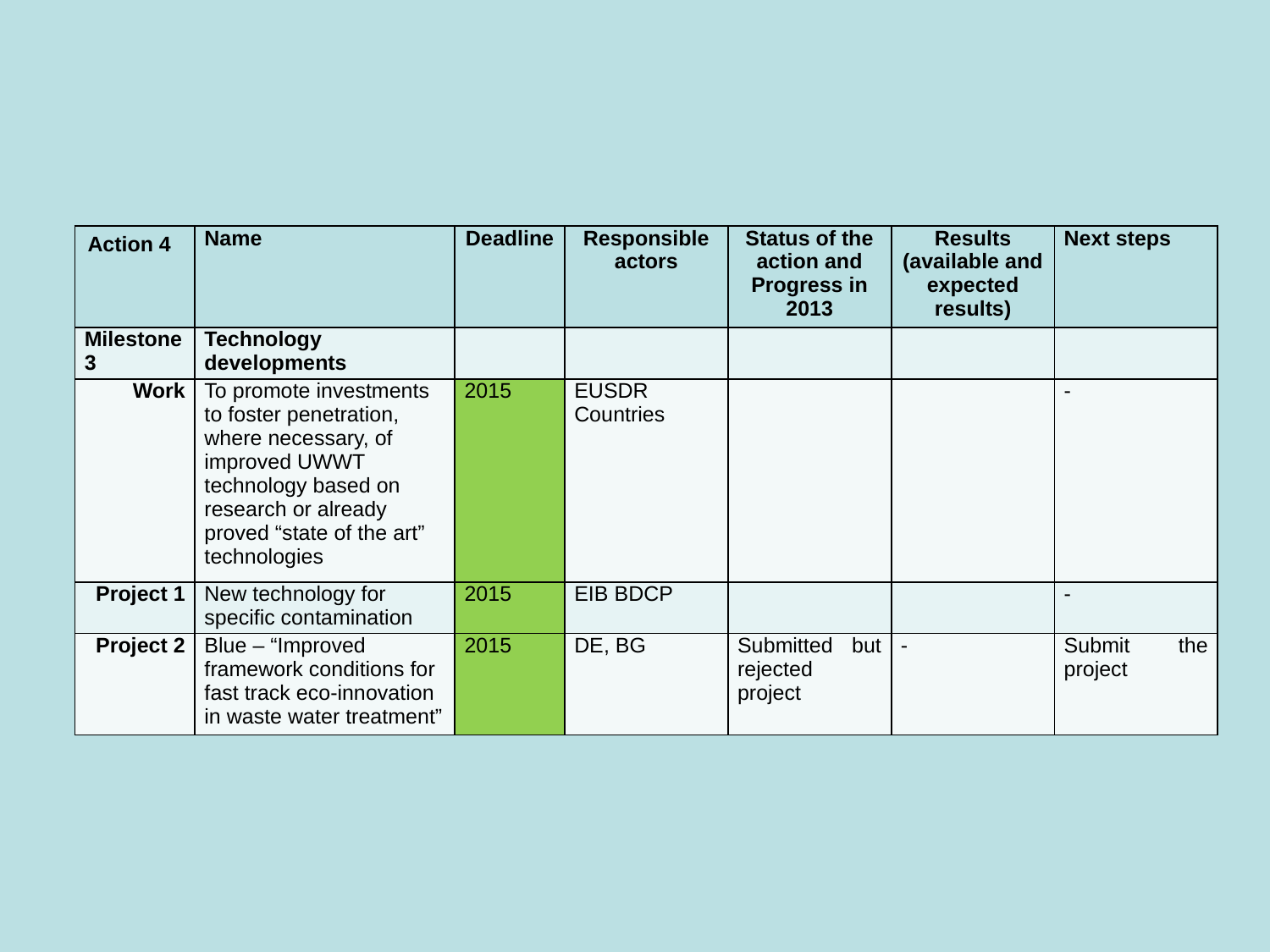

#
| Action 4 | Name | Deadline | Responsible actors | Status of the action and Progress in 2013 | Results (available and expected results) | Next steps |
| --- | --- | --- | --- | --- | --- | --- |
| Milestone 3 | Technology developments |  |  |  |  |  |
| Work | To promote investments to foster penetration, where necessary, of improved UWWT technology based on research or already proved “state of the art” technologies | 2015 | EUSDR Countries |  |  | - |
| Project 1 | New technology for specific contamination | 2015 | EIB BDCP |  |  | - |
| Project 2 | Blue – “Improved framework conditions for fast track eco-innovation in waste water treatment” | 2015 | DE, BG | Submitted but rejected project | - | Submit the project |